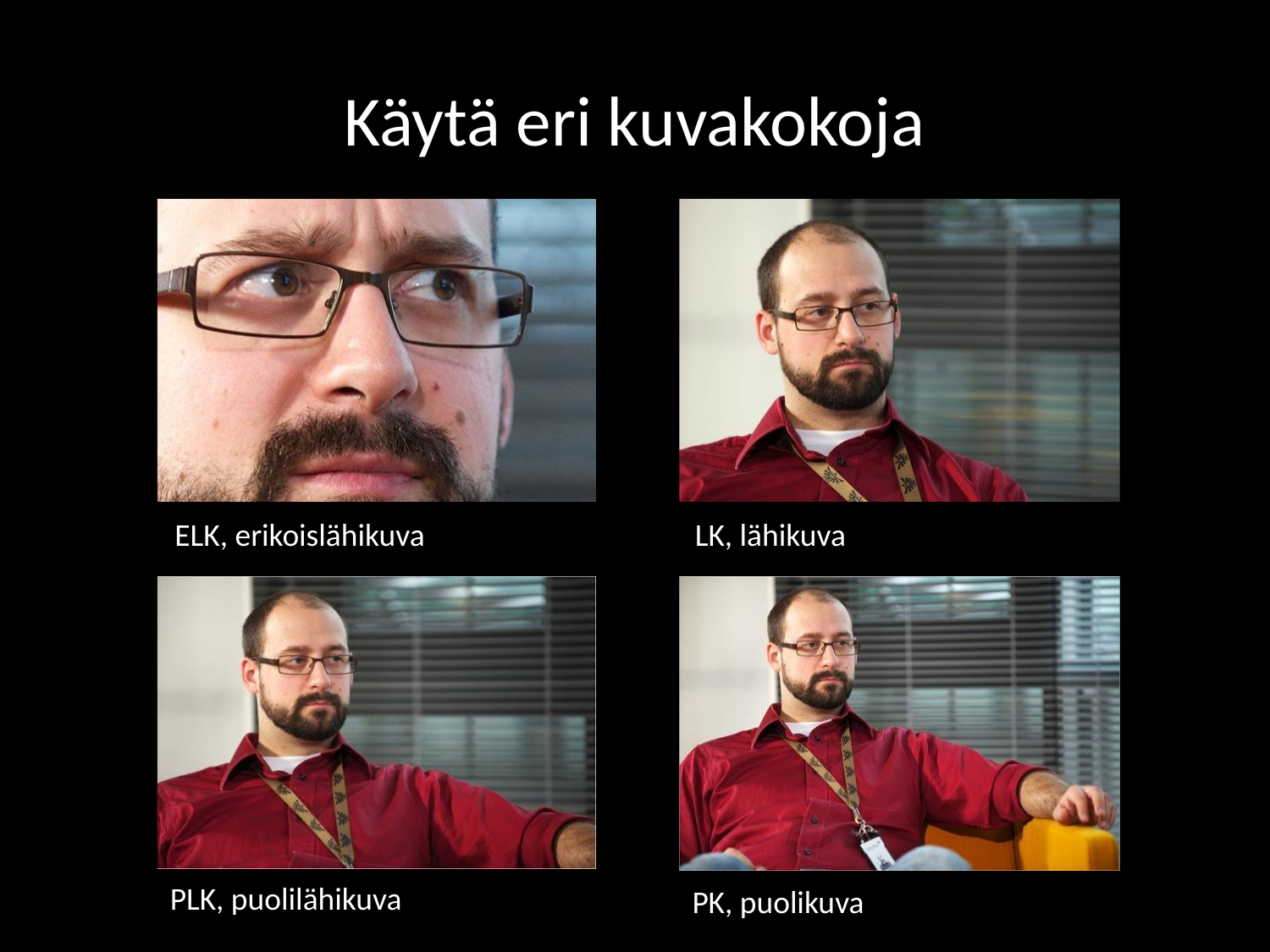

# Käytä eri kuvakokoja

ELK, erikoislähikuva
LK, lähikuva

PLK, puolilähikuva
PK, puolikuva